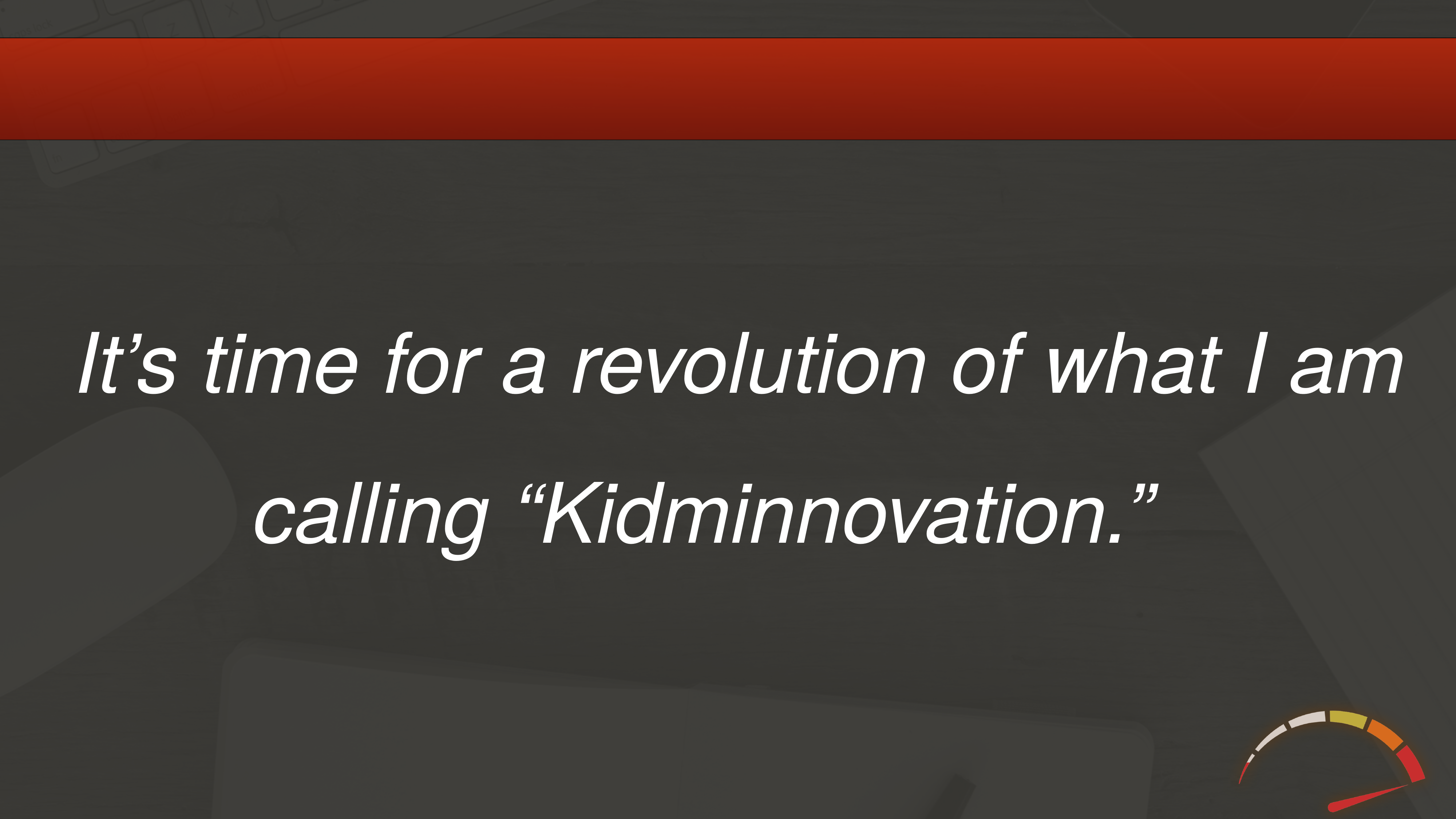

It’s time for a revolution of what I am calling “Kidminnovation.”